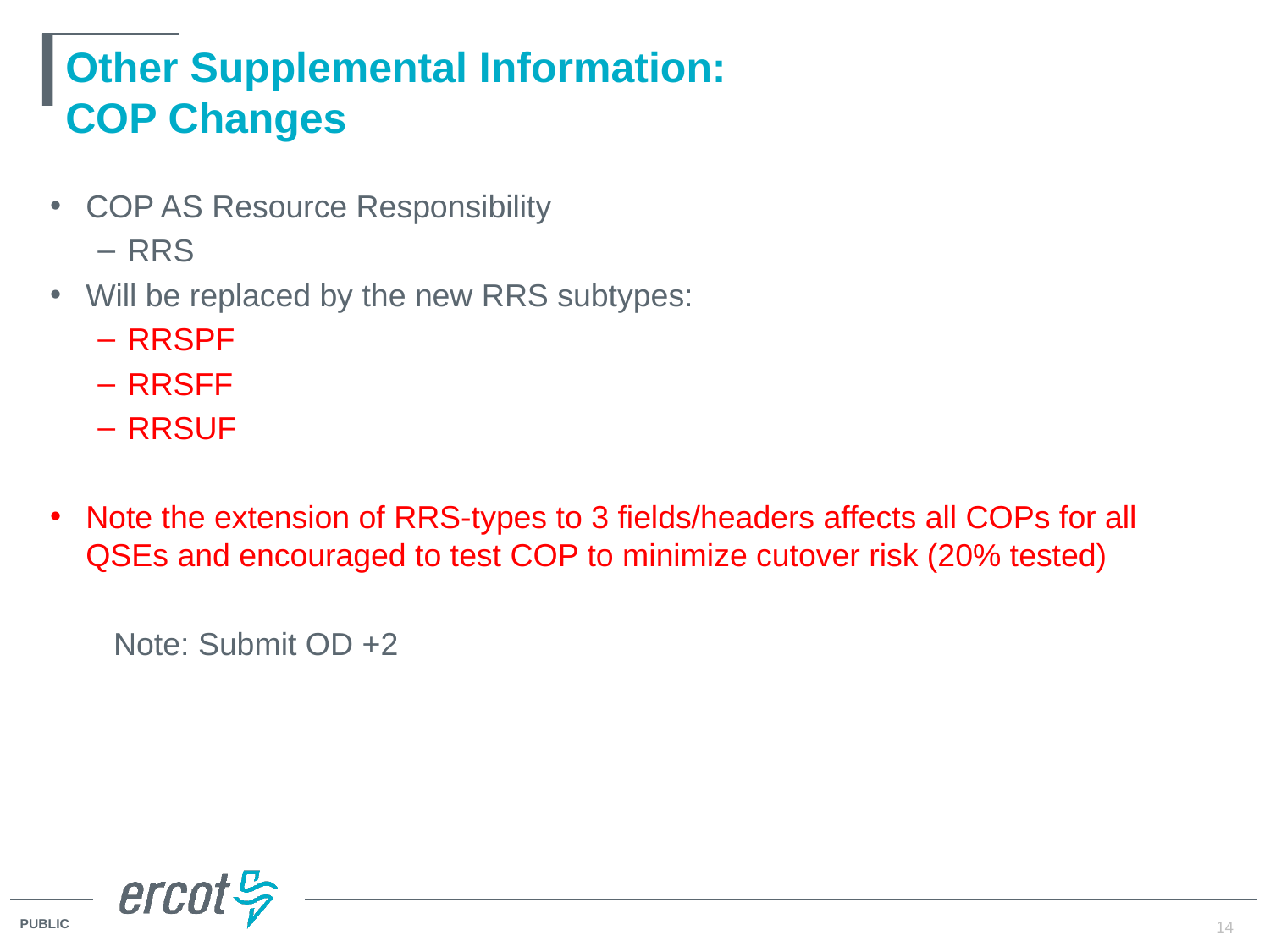

# Other Supplemental Information: COP Changes
COP AS Resource Responsibility
RRS
Will be replaced by the new RRS subtypes:
RRSPF
RRSFF
RRSUF

Note the extension of RRS-types to 3 fields/headers affects all COPs for all QSEs and encouraged to test COP to minimize cutover risk (20% tested)

Note: Submit OD +2
14